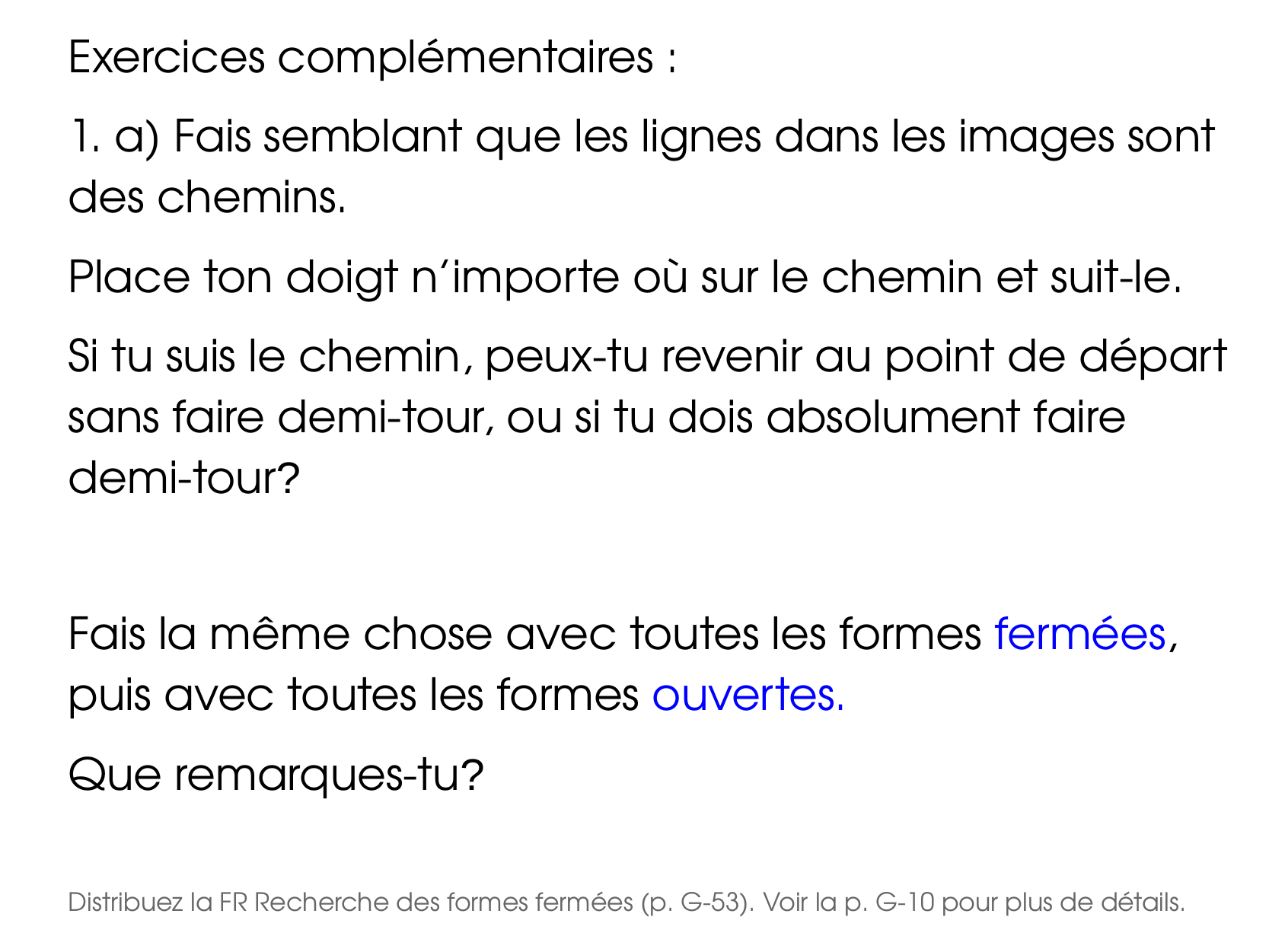

Exercices complémentaires :
1. a) Fais semblant que les lignes dans les images sont des chemins.
Place ton doigt n’importe où sur le chemin et suit-le.
Si tu suis le chemin, peux-tu revenir au point de départ sans faire demi-tour, ou si tu dois absolument faire demi-tour?

Fais la même chose avec toutes les formes fermées, puis avec toutes les formes ouvertes.
Que remarques-tu?
Distribuez la FR Recherche des formes fermées (p. G-53). Voir la p. G-10 pour plus de détails.